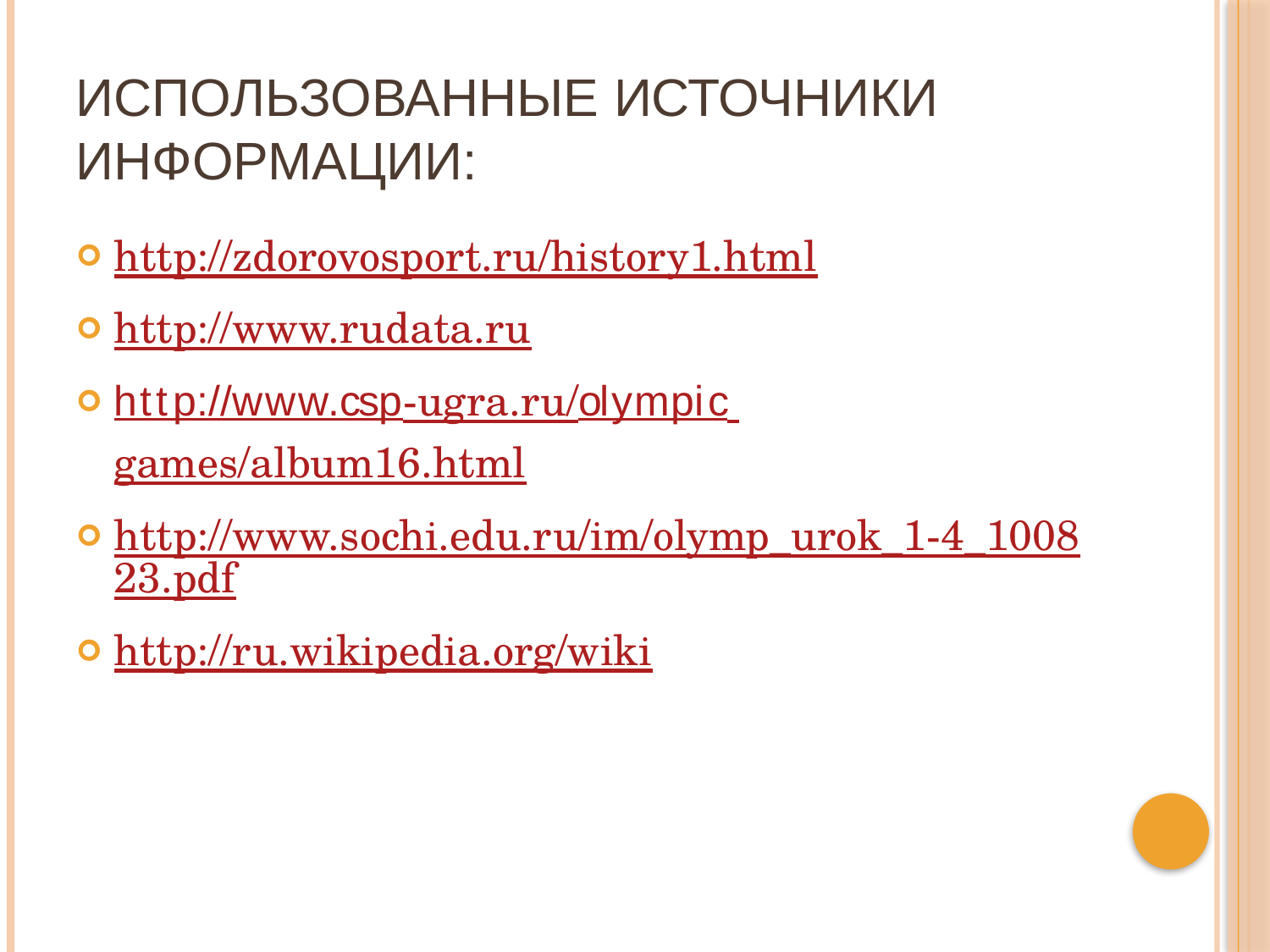

# Использованные источники информации:
http://zdorovosport.ru/history1.html
http://www.rudata.ru
http://www.csp-ugra.ru/olympic games/album16.html
http://www.sochi.edu.ru/im/olymp_urok_1-4_100823.pdf
http://ru.wikipedia.org/wiki